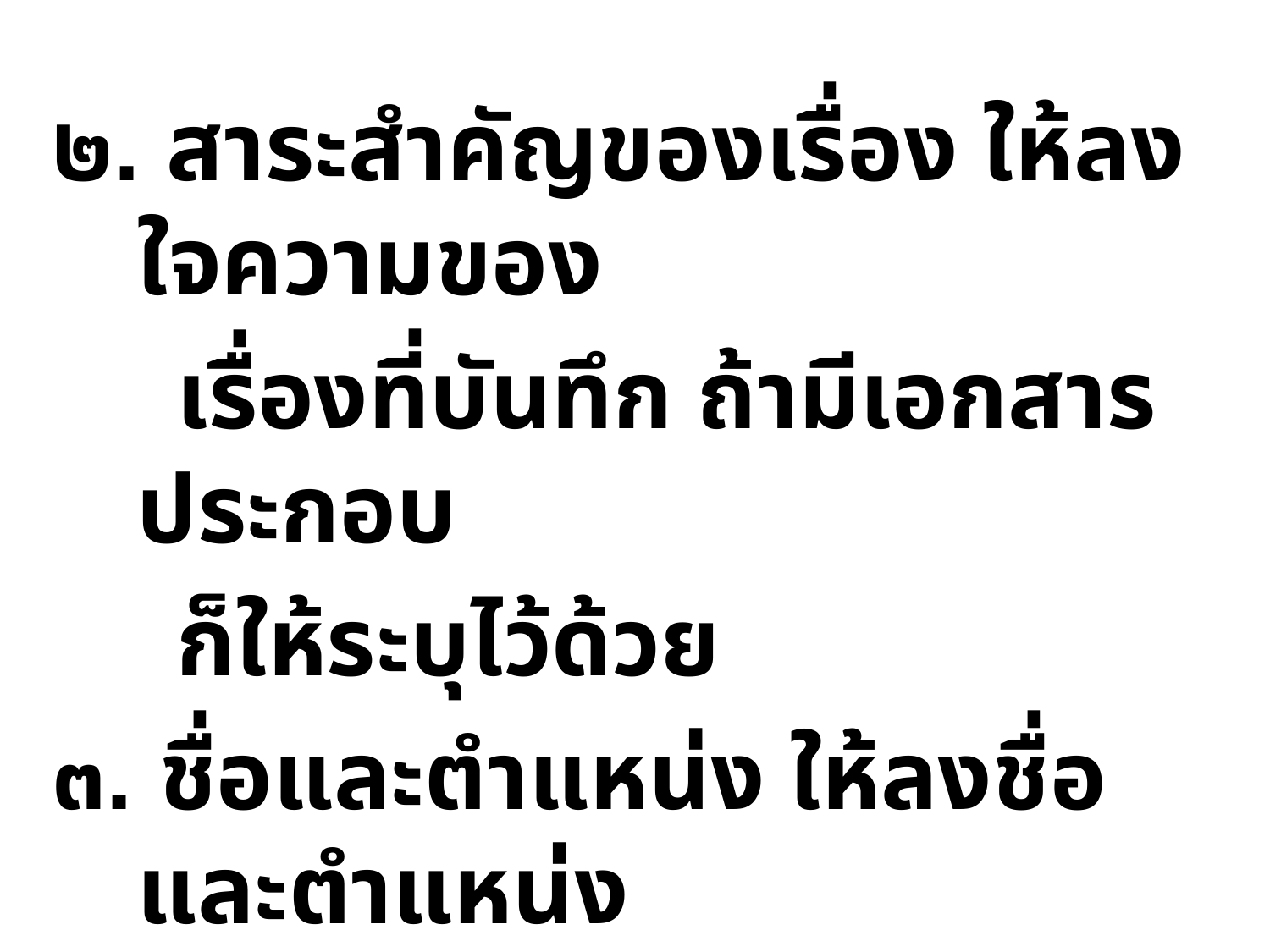

๒. สาระสำคัญของเรื่อง ให้ลงใจความของ
     เรื่องที่บันทึก ถ้ามีเอกสารประกอบ
     ก็ให้ระบุไว้ด้วย
๓. ชื่อและตำแหน่ง ให้ลงชื่อและตำแหน่ง
     ของผู้บันทึก